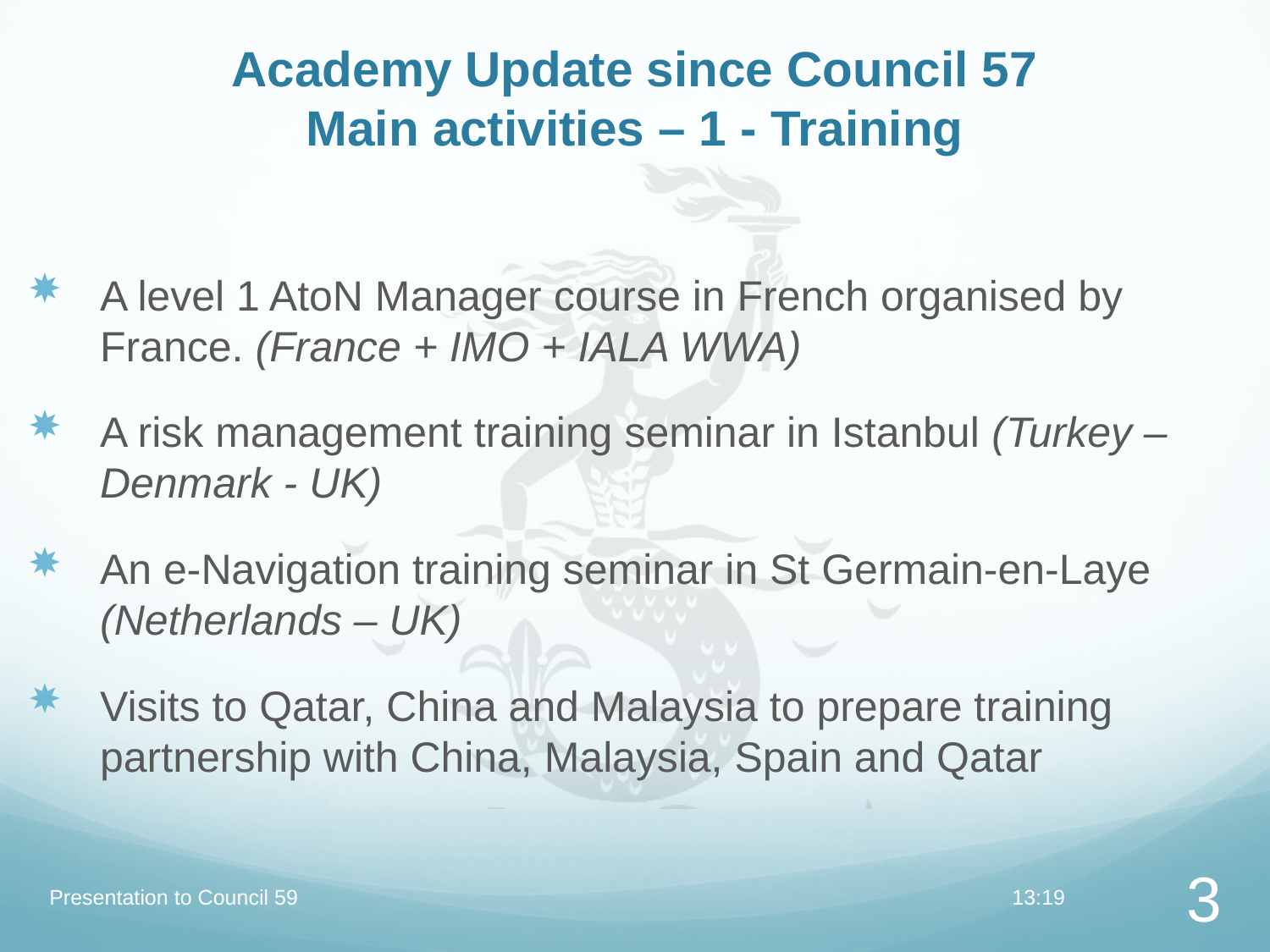

# Academy Update since Council 57 Main activities – 1 - Training

A level 1 AtoN Manager course in French organised by France. (France + IMO + IALA WWA)
A risk management training seminar in Istanbul (Turkey – Denmark - UK)
An e-Navigation training seminar in St Germain-en-Laye (Netherlands – UK)
Visits to Qatar, China and Malaysia to prepare training partnership with China, Malaysia, Spain and Qatar

Presentation to Council 59
13:19
3